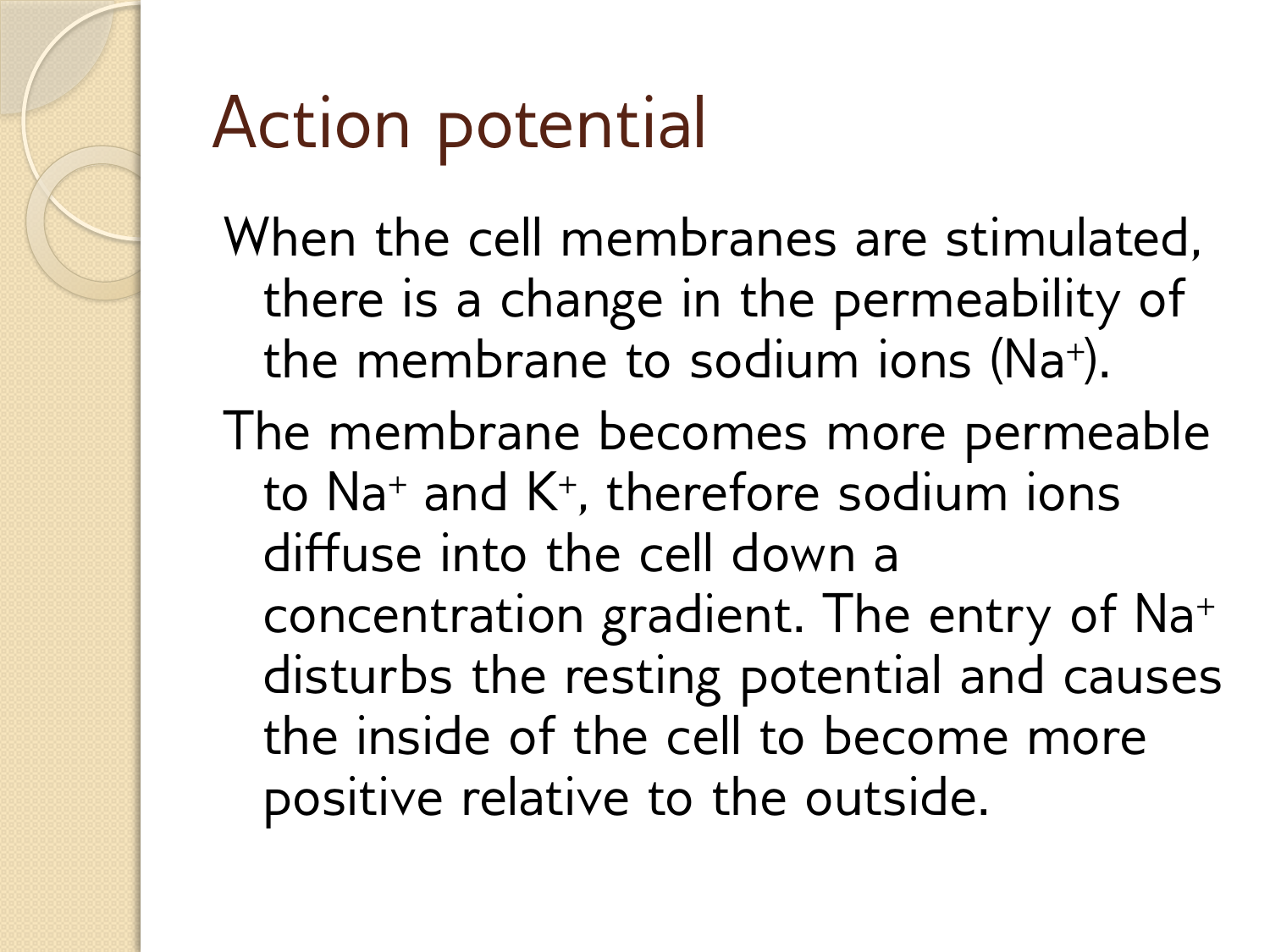

# Action potential
When the cell membranes are stimulated, there is a change in the permeability of the membrane to sodium ions (Na+).
The membrane becomes more permeable to Na+ and K+, therefore sodium ions diffuse into the cell down a concentration gradient. The entry of Na+ disturbs the resting potential and causes the inside of the cell to become more positive relative to the outside.